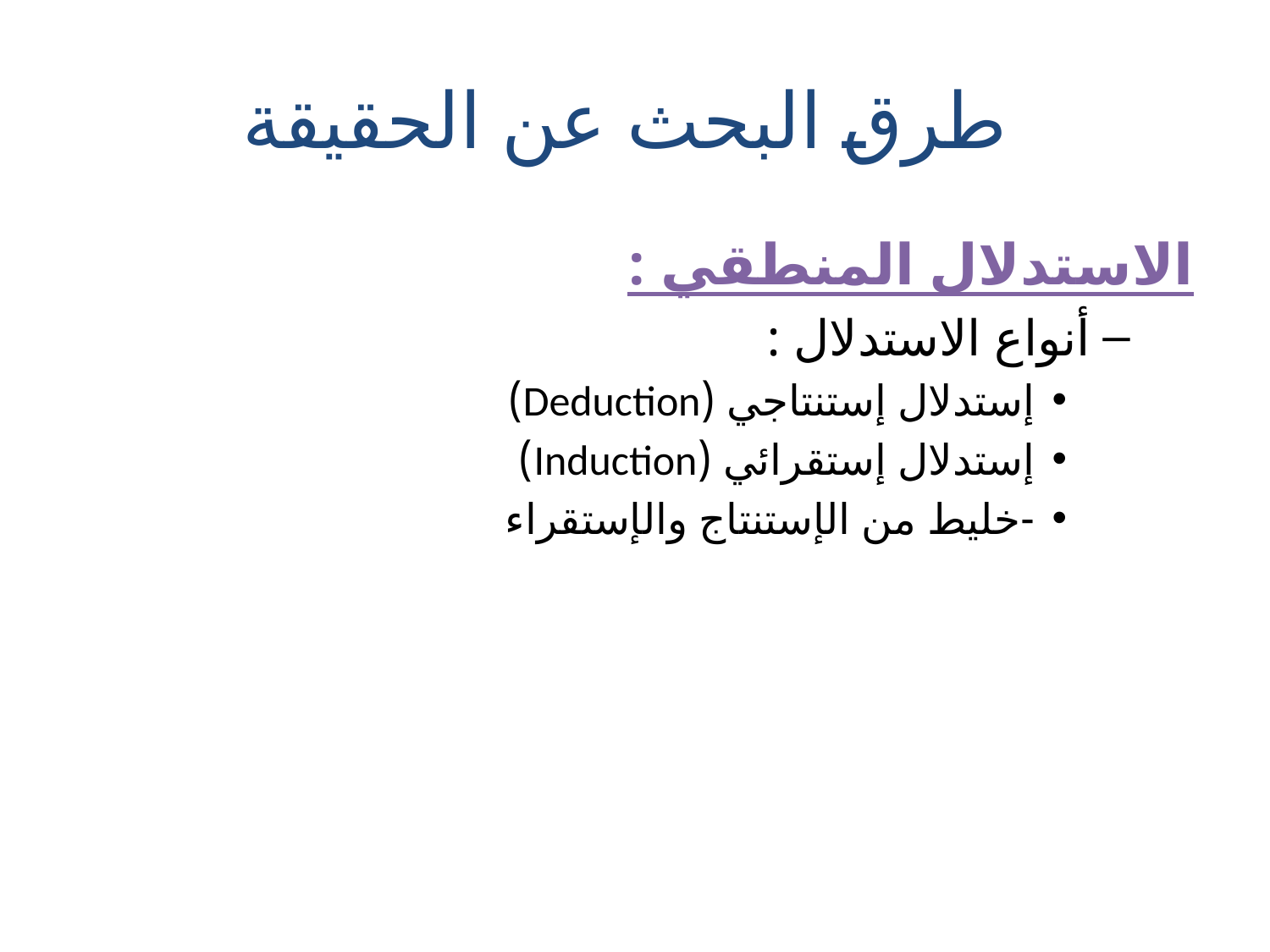

# طرق البحث عن الحقيقة
الاستدلال المنطقي :
أنواع الاستدلال :
إستدلال إستنتاجي (Deduction)
إستدلال إستقرائي (Induction)
-خليط من الإستنتاج والإستقراء